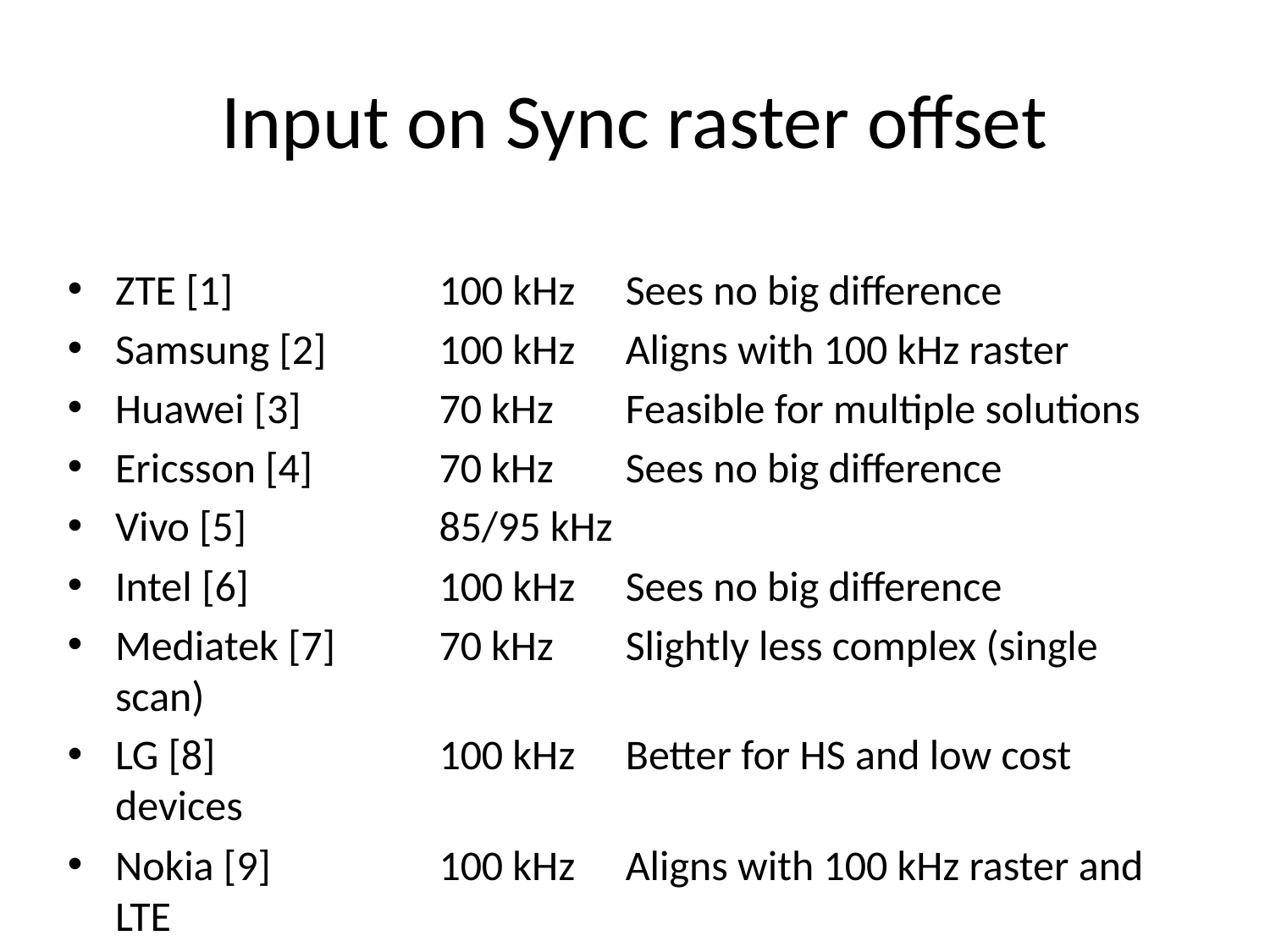

# Input on Sync raster offset

ZTE [1]	100 kHz	Sees no big difference
Samsung [2]	100 kHz	Aligns with 100 kHz raster
Huawei [3]	70 kHz	Feasible for multiple solutions
Ericsson [4]	70 kHz	Sees no big difference
Vivo [5]	85/95 kHz
Intel [6]	100 kHz	Sees no big difference
Mediatek [7]	70 kHz	Slightly less complex (single scan)
LG [8]	100 kHz	Better for HS and low cost devices
Nokia [9]	100 kHz	Aligns with 100 kHz raster and LTE
Qualcomm [10]	100 kHz	Aligns with 100 kHz raster and LTE